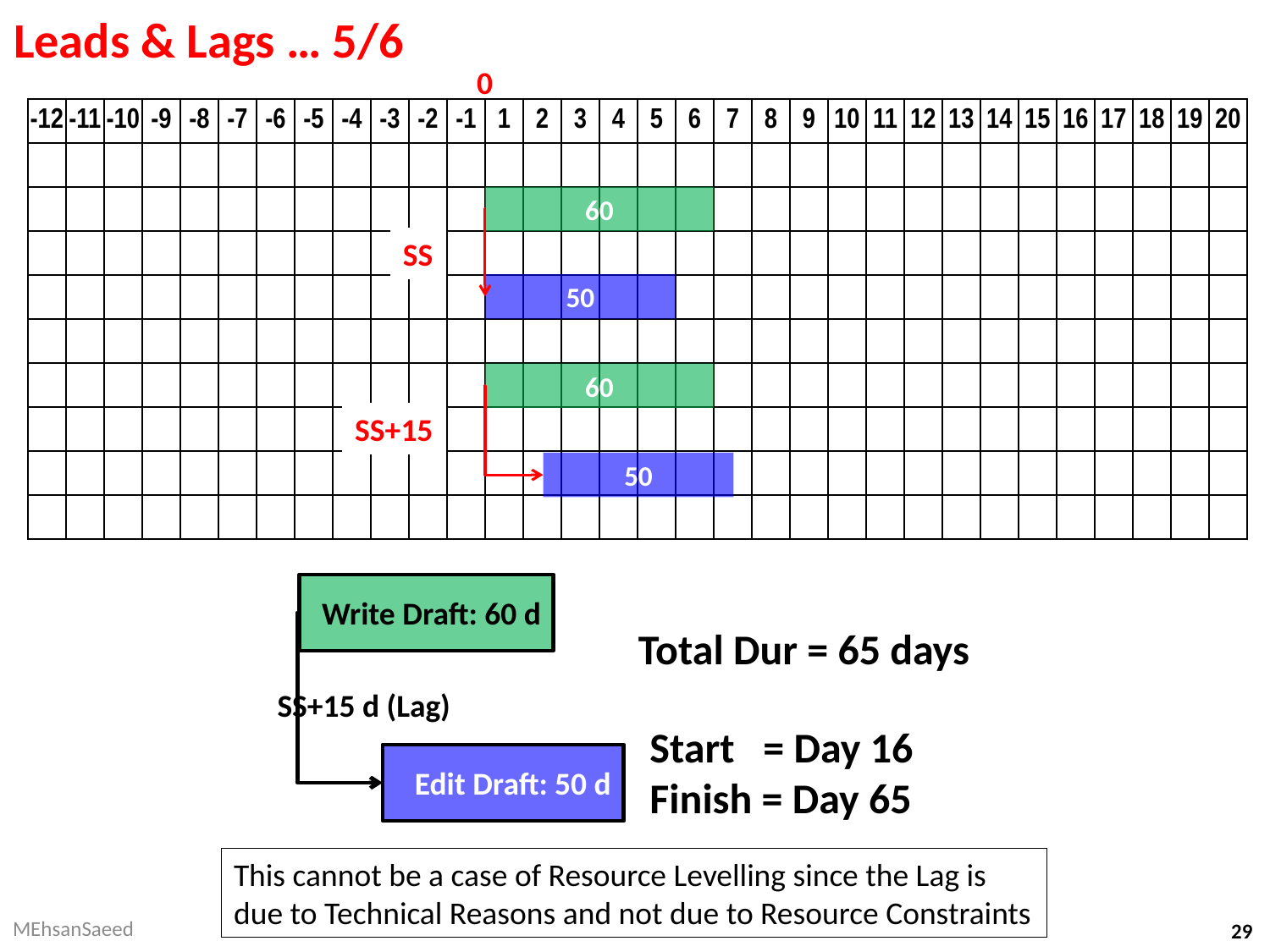

# Leads & Lags … 5/6
0
| -12 | -11 | -10 | -9 | -8 | -7 | -6 | -5 | -4 | -3 | -2 | -1 | 1 | 2 | 3 | 4 | 5 | 6 | 7 | 8 | 9 | 10 | 11 | 12 | 13 | 14 | 15 | 16 | 17 | 18 | 19 | 20 |
| --- | --- | --- | --- | --- | --- | --- | --- | --- | --- | --- | --- | --- | --- | --- | --- | --- | --- | --- | --- | --- | --- | --- | --- | --- | --- | --- | --- | --- | --- | --- | --- |
|  |  |  |  |  |  |  |  |  |  |  |  |  |  |  |  |  |  |  |  |  |  |  |  |  |  |  |  |  |  |  |  |
|  |  |  |  |  |  |  |  |  |  |  |  |  |  |  |  |  |  |  |  |  |  |  |  |  |  |  |  |  |  |  |  |
|  |  |  |  |  |  |  |  |  |  |  |  |  |  |  |  |  |  |  |  |  |  |  |  |  |  |  |  |  |  |  |  |
|  |  |  |  |  |  |  |  |  |  |  |  |  |  |  |  |  |  |  |  |  |  |  |  |  |  |  |  |  |  |  |  |
|  |  |  |  |  |  |  |  |  |  |  |  |  |  |  |  |  |  |  |  |  |  |  |  |  |  |  |  |  |  |  |  |
|  |  |  |  |  |  |  |  |  |  |  |  |  |  |  |  |  |  |  |  |  |  |  |  |  |  |  |  |  |  |  |  |
|  |  |  |  |  |  |  |  |  |  |  |  |  |  |  |  |  |  |  |  |  |  |  |  |  |  |  |  |  |  |  |  |
|  |  |  |  |  |  |  |  |  |  |  |  |  |  |  |  |  |  |  |  |  |  |  |  |  |  |  |  |  |  |  |  |
|  |  |  |  |  |  |  |  |  |  |  |  |  |  |  |  |  |  |  |  |  |  |  |  |  |  |  |  |  |  |  |  |
60
SS
50
60
SS+15
50
Write Draft: 60 d
Total Dur = 65 days
SS+15 d (Lag)
Start   = Day 16
Finish = Day 65
Edit Draft: 50 d
This cannot be a case of Resource Levelling since the Lag is due to Technical Reasons and not due to Resource Constraints
MEhsanSaeed
29